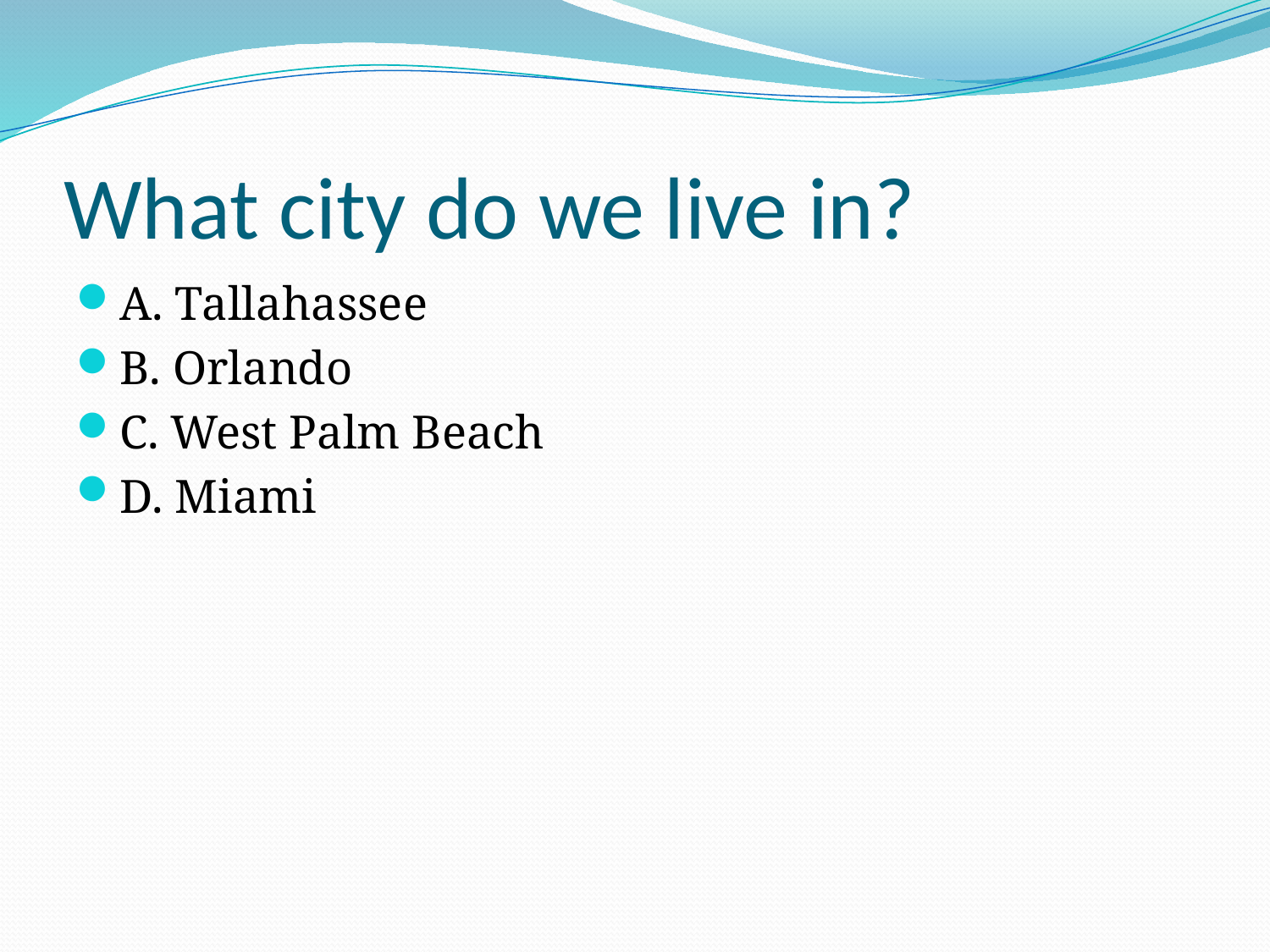

# What city do we live in?
A. Tallahassee
B. Orlando
C. West Palm Beach
D. Miami